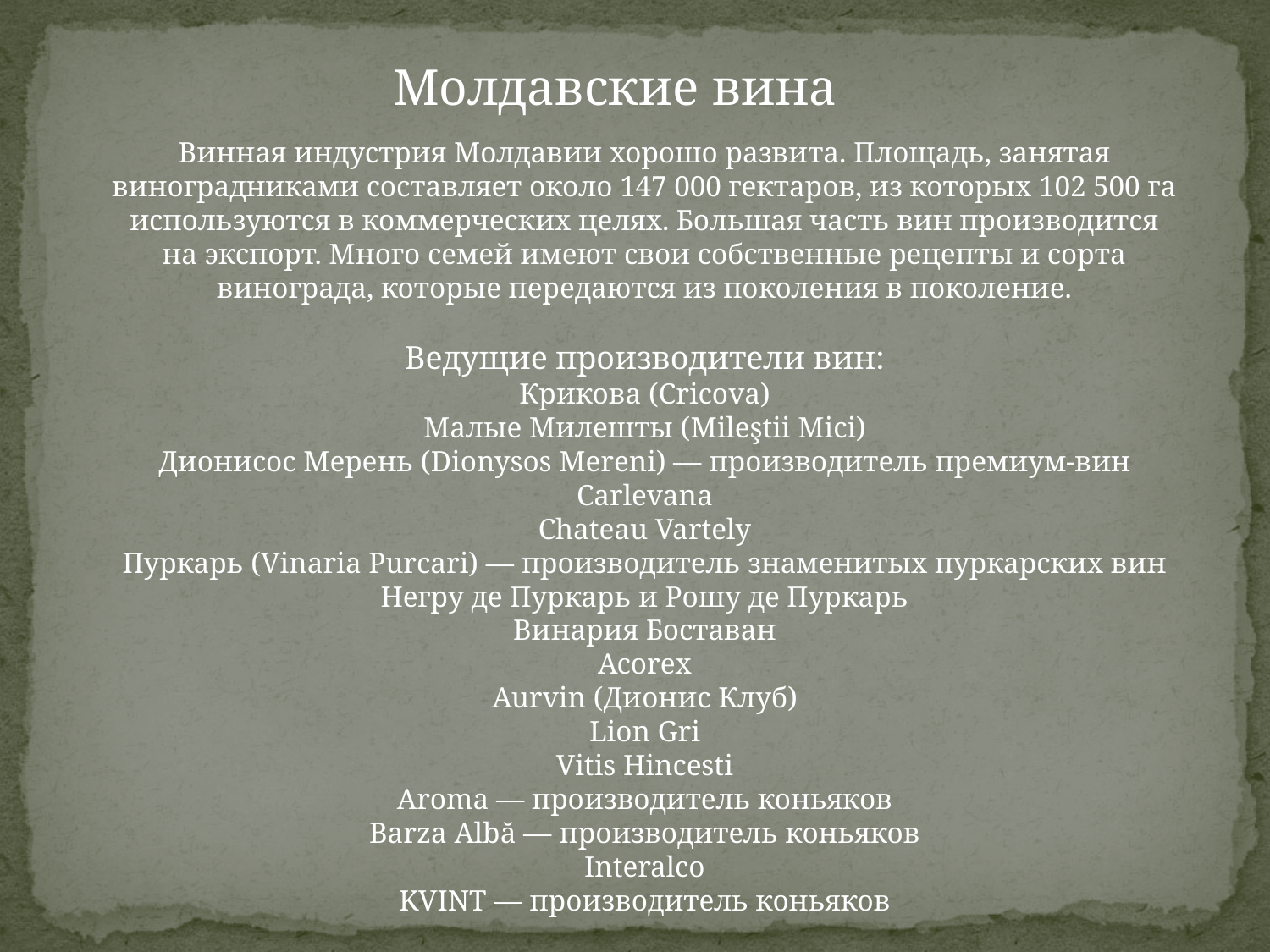

Молдавские вина
Винная индустрия Молдавии хорошо развита. Площадь, занятая виноградниками составляет около 147 000 гектаров, из которых 102 500 га используются в коммерческих целях. Большая часть вин производится на экспорт. Много семей имеют свои собственные рецепты и сорта винограда, которые передаются из поколения в поколение.

Ведущие производители вин:
Крикова (Cricova)
Малые Милешты (Mileştii Mici)
Дионисос Мерень (Dionysos Mereni) — производитель премиум-вин Carlevana
Chateau Vartely
Пуркарь (Vinaria Purcari) — производитель знаменитых пуркарских вин Негру де Пуркарь и Рошу де Пуркарь
Винария Боставан
Acorex
Aurvin (Дионис Клуб)
Lion Gri
Vitis Hincesti
Aroma — производитель коньяков
Barza Albă — производитель коньяков
Interalco
KVINT — производитель коньяков